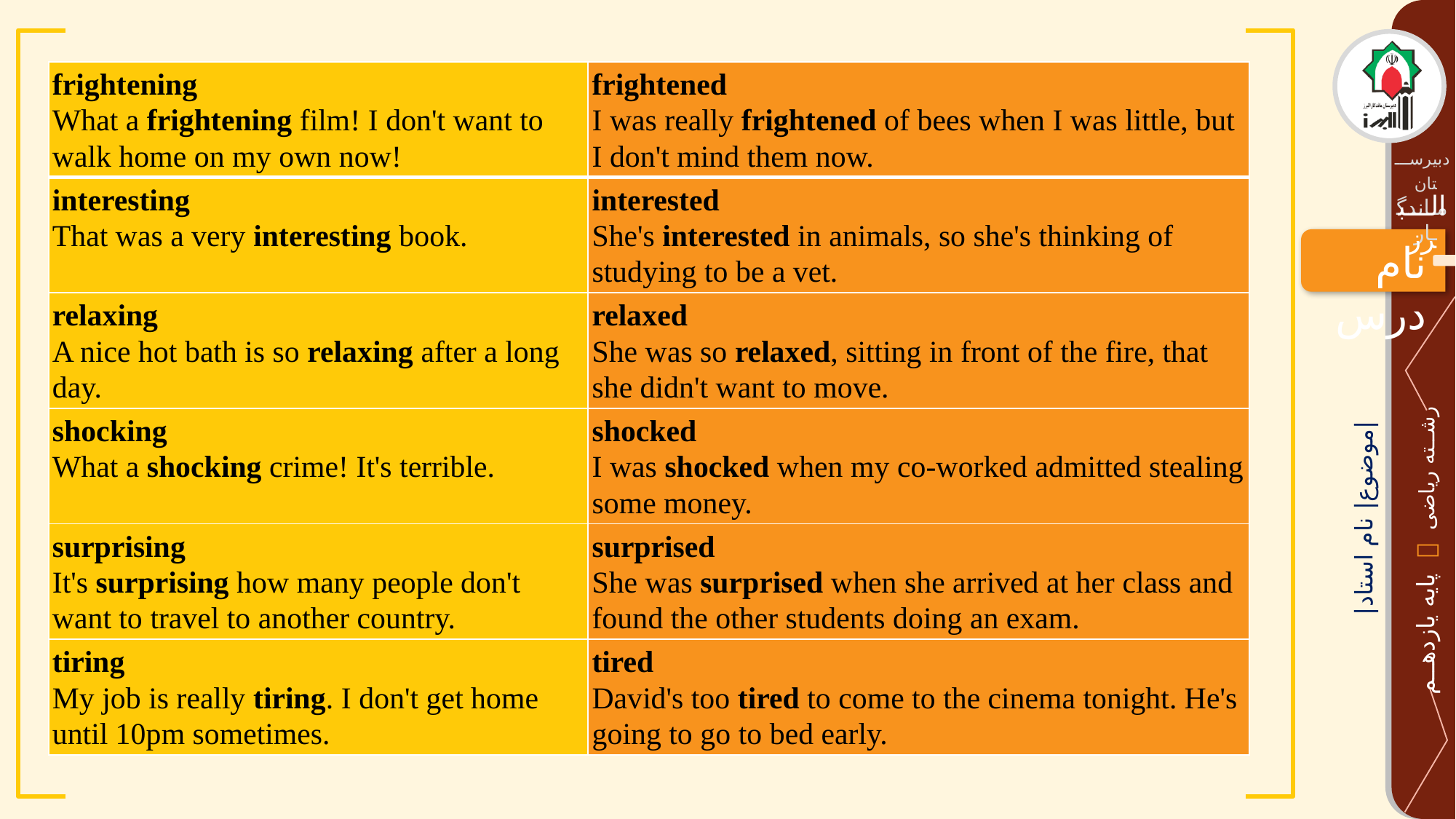

| frightening What a frightening film! I don't want to walk home on my own now! | frightened I was really frightened of bees when I was little, but I don't mind them now. |
| --- | --- |
| interesting That was a very interesting book. | interested She's interested in animals, so she's thinking of studying to be a vet. |
| relaxing A nice hot bath is so relaxing after a long day. | relaxed She was so relaxed, sitting in front of the fire, that she didn't want to move. |
| shocking What a shocking crime! It's terrible. | shocked I was shocked when my co-worked admitted stealing some money. |
| surprising It's surprising how many people don't want to travel to another country. | surprised She was surprised when she arrived at her class and found the other students doing an exam. |
| tiring My job is really tiring. I don't get home until 10pm sometimes. | tired David's too tired to come to the cinema tonight. He's going to go to bed early. |